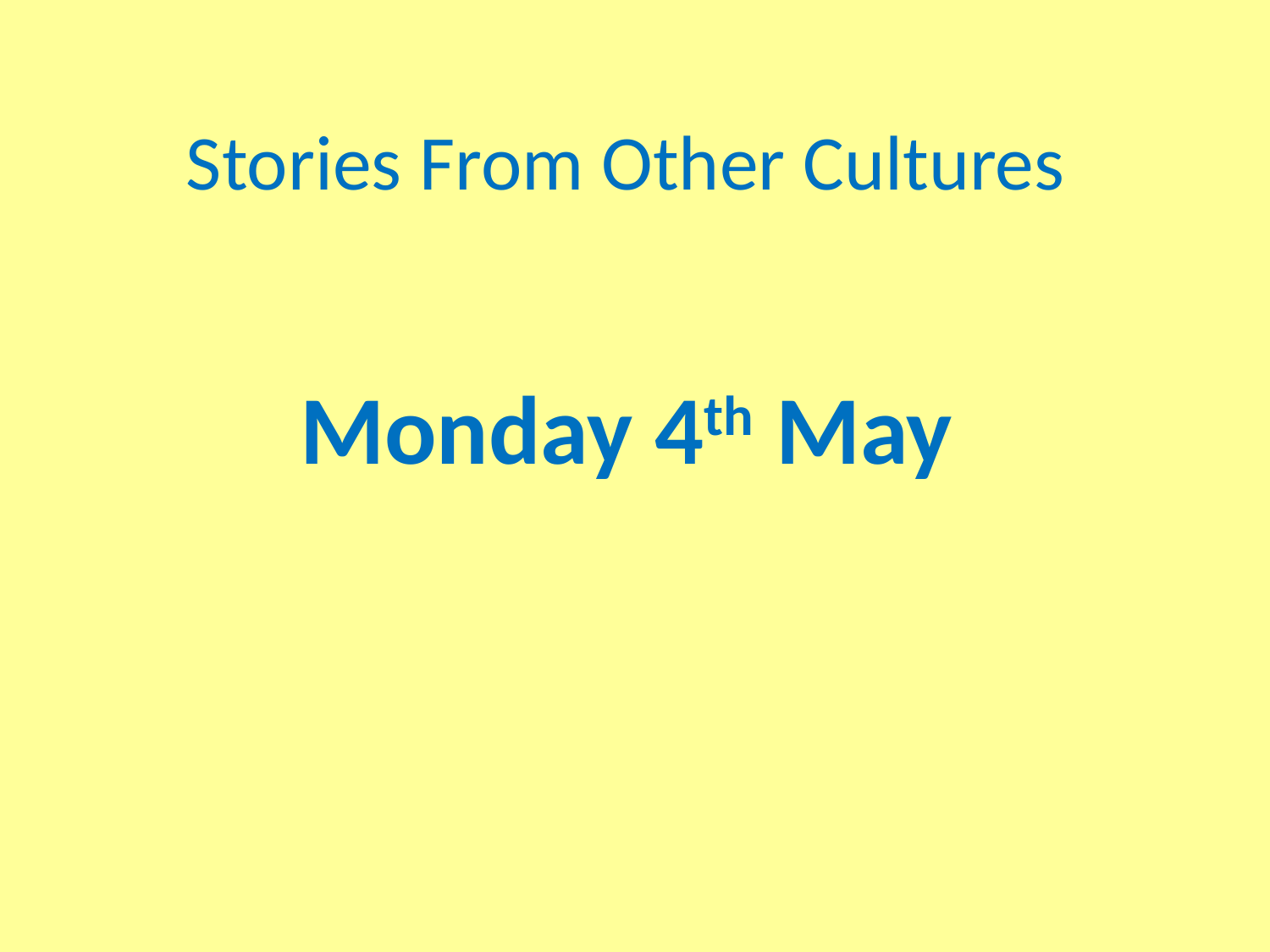

Stories From Other Cultures
# Monday 4th May